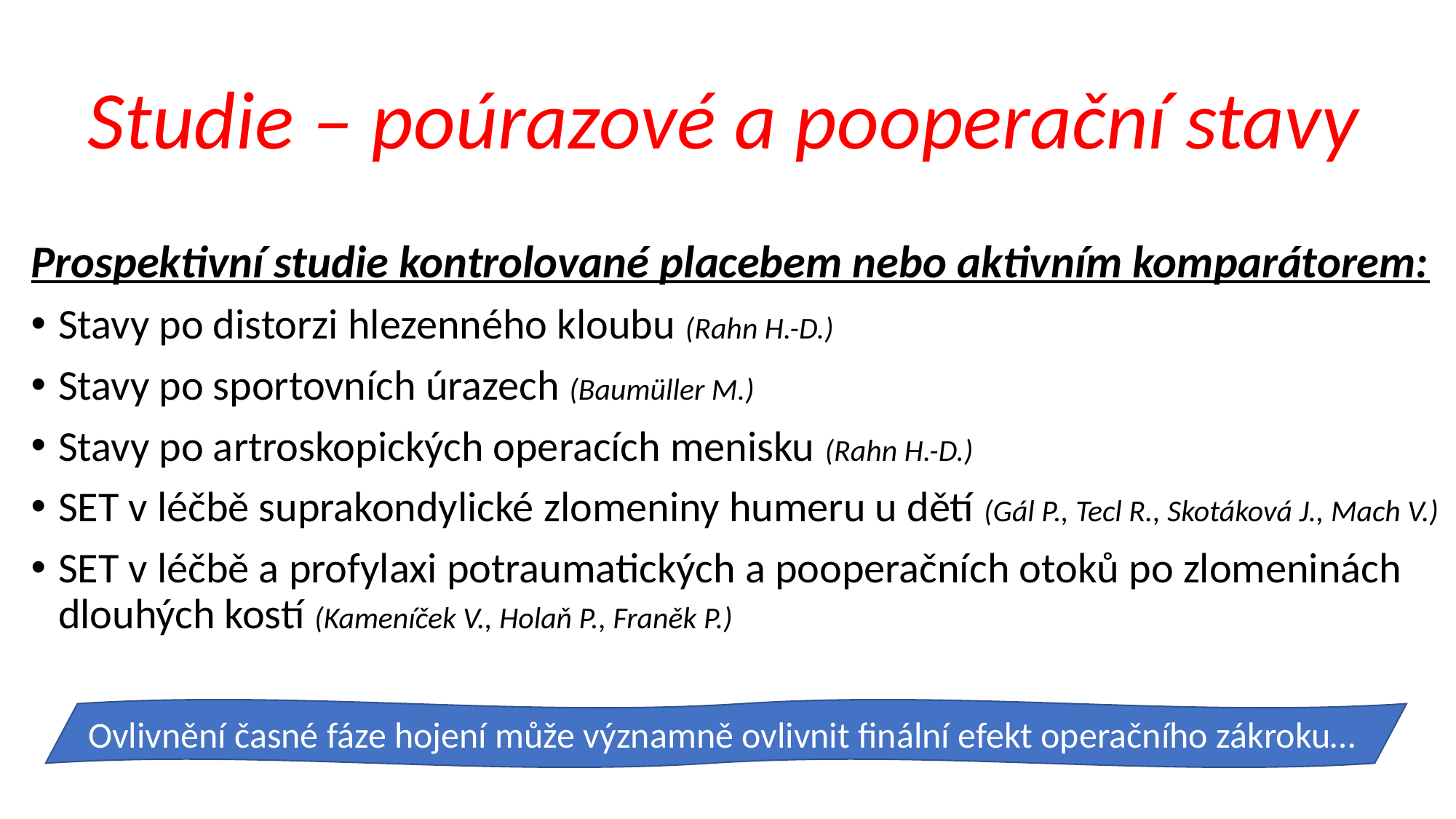

Studie – poúrazové a pooperační stavy
Prospektivní studie kontrolované placebem nebo aktivním komparátorem:
Stavy po distorzi hlezenného kloubu (Rahn H.-D.)
Stavy po sportovních úrazech (Baumüller M.)
Stavy po artroskopických operacích menisku (Rahn H.-D.)
SET v léčbě suprakondylické zlomeniny humeru u dětí (Gál P., Tecl R., Skotáková J., Mach V.)
SET v léčbě a profylaxi potraumatických a pooperačních otoků po zlomeninách dlouhých kostí (Kameníček V., Holaň P., Franěk P.)
Ovlivnění časné fáze hojení může významně ovlivnit finální efekt operačního zákroku…